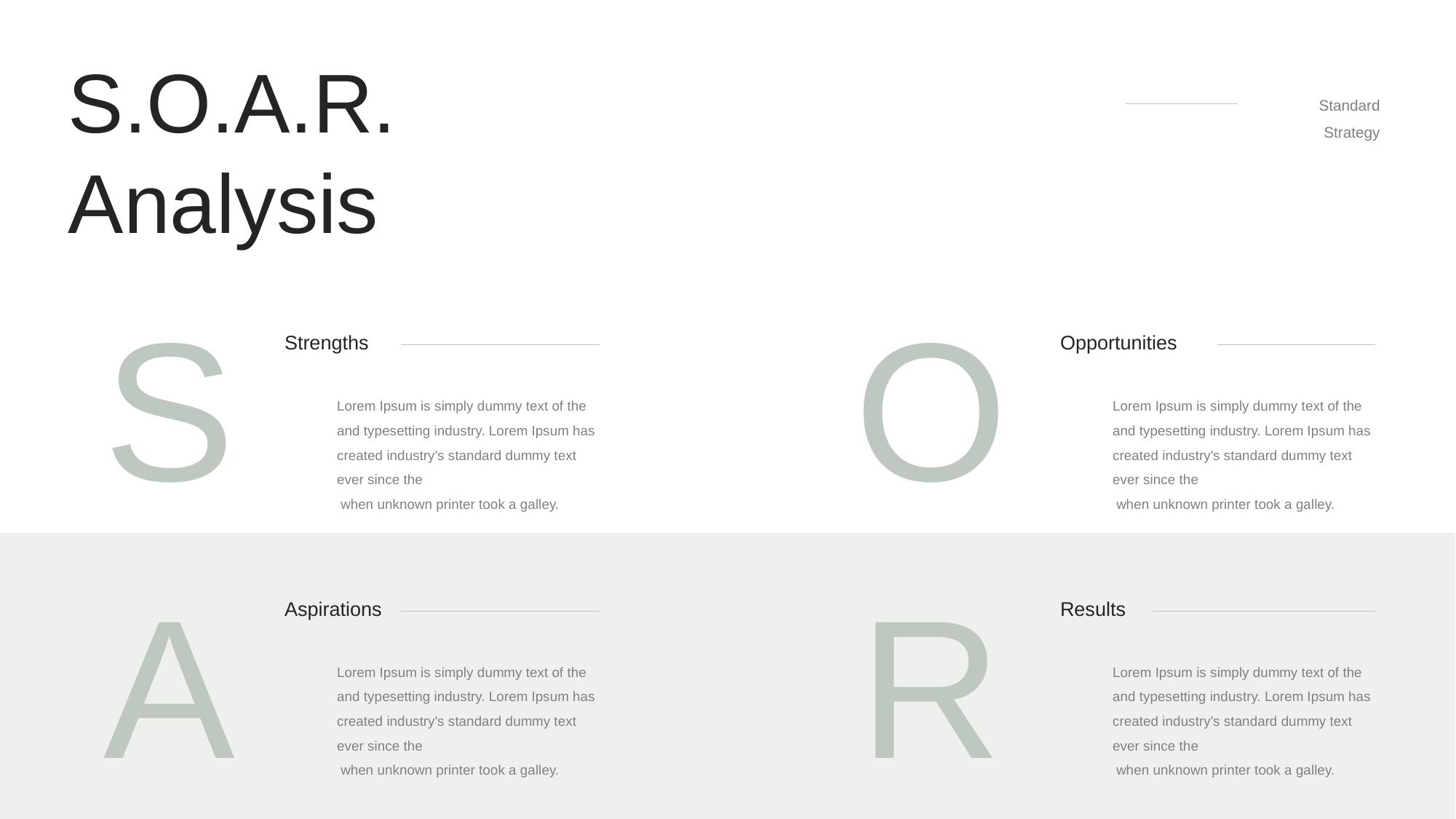

S.O.A.R. Analysis
Standard Strategy
S
O
Strengths
Opportunities
Lorem Ipsum is simply dummy text of the and typesetting industry. Lorem Ipsum has created industry's standard dummy text ever since the
 when unknown printer took a galley.
Lorem Ipsum is simply dummy text of the and typesetting industry. Lorem Ipsum has created industry's standard dummy text ever since the
 when unknown printer took a galley.

A
R
Aspirations
Results
Lorem Ipsum is simply dummy text of the and typesetting industry. Lorem Ipsum has created industry's standard dummy text ever since the
 when unknown printer took a galley.
Lorem Ipsum is simply dummy text of the and typesetting industry. Lorem Ipsum has created industry's standard dummy text ever since the
 when unknown printer took a galley.